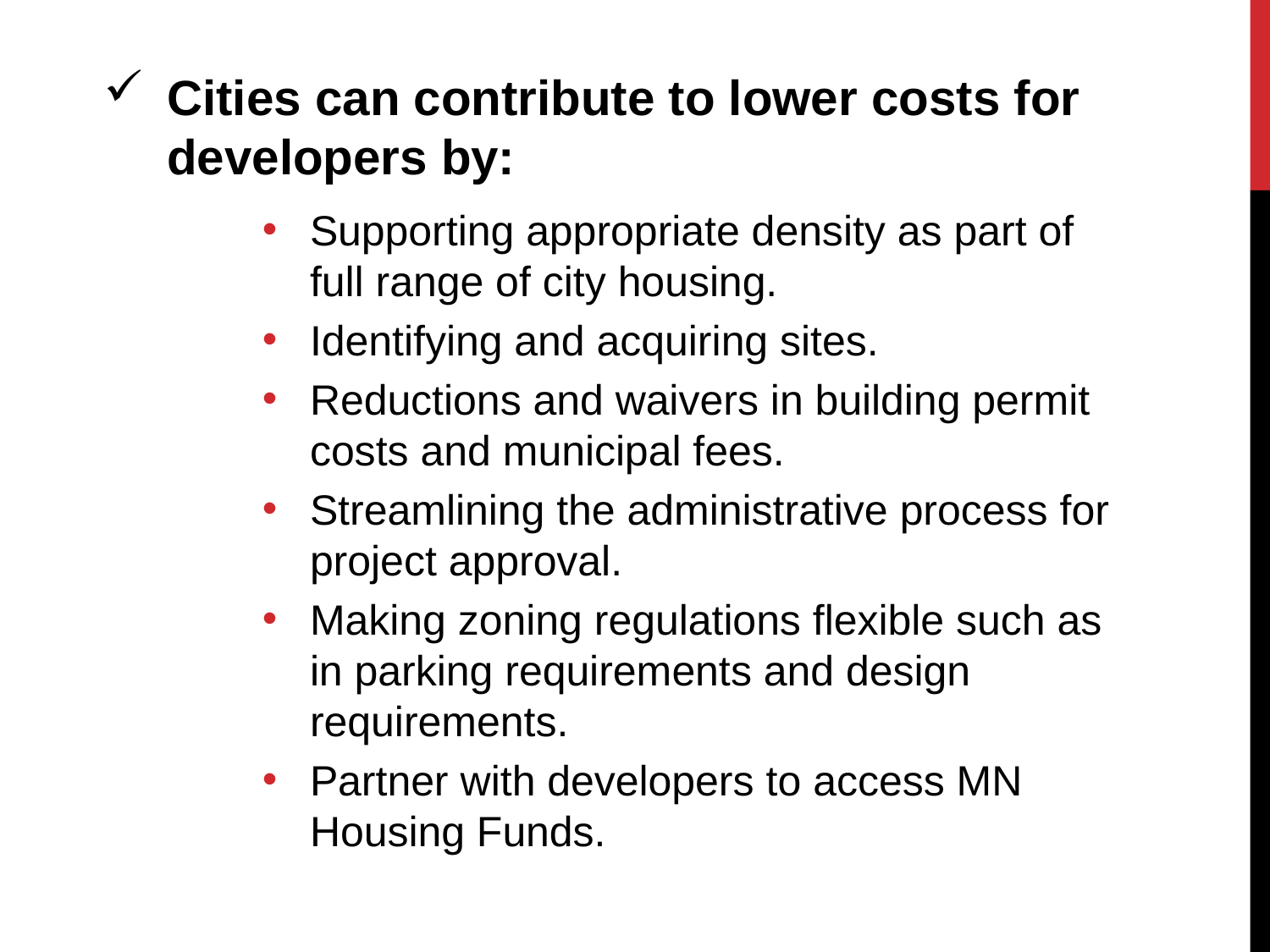

Cities can contribute to lower costs for developers by:
Supporting appropriate density as part of full range of city housing.
Identifying and acquiring sites.
Reductions and waivers in building permit costs and municipal fees.
Streamlining the administrative process for project approval.
Making zoning regulations flexible such as in parking requirements and design requirements.
Partner with developers to access MN Housing Funds.